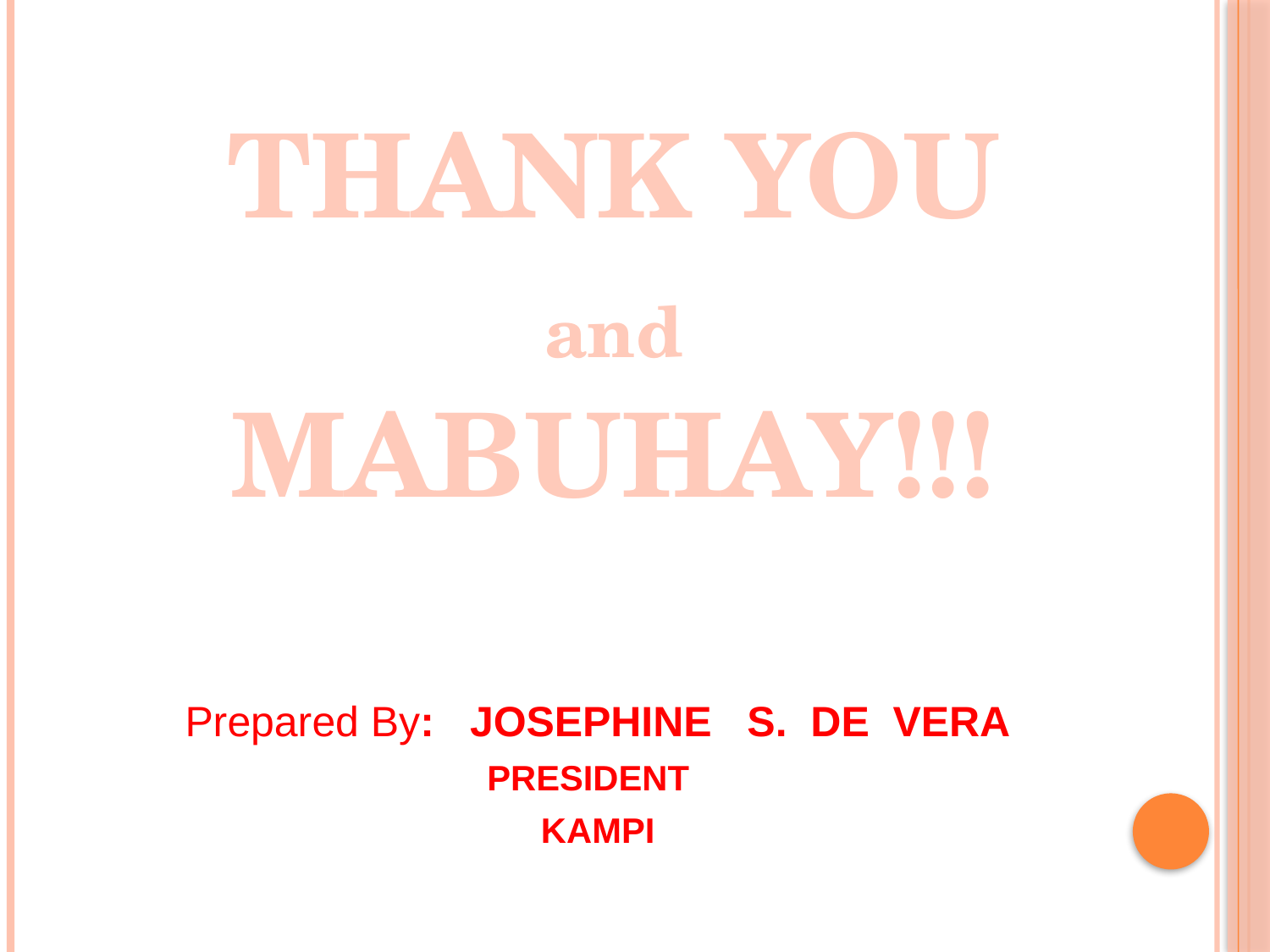

Prepared By:   JOSEPHINE   S.  DE  VERA
PRESIDENT
KAMPI

THANK YOU
 and
MABUHAY!!!